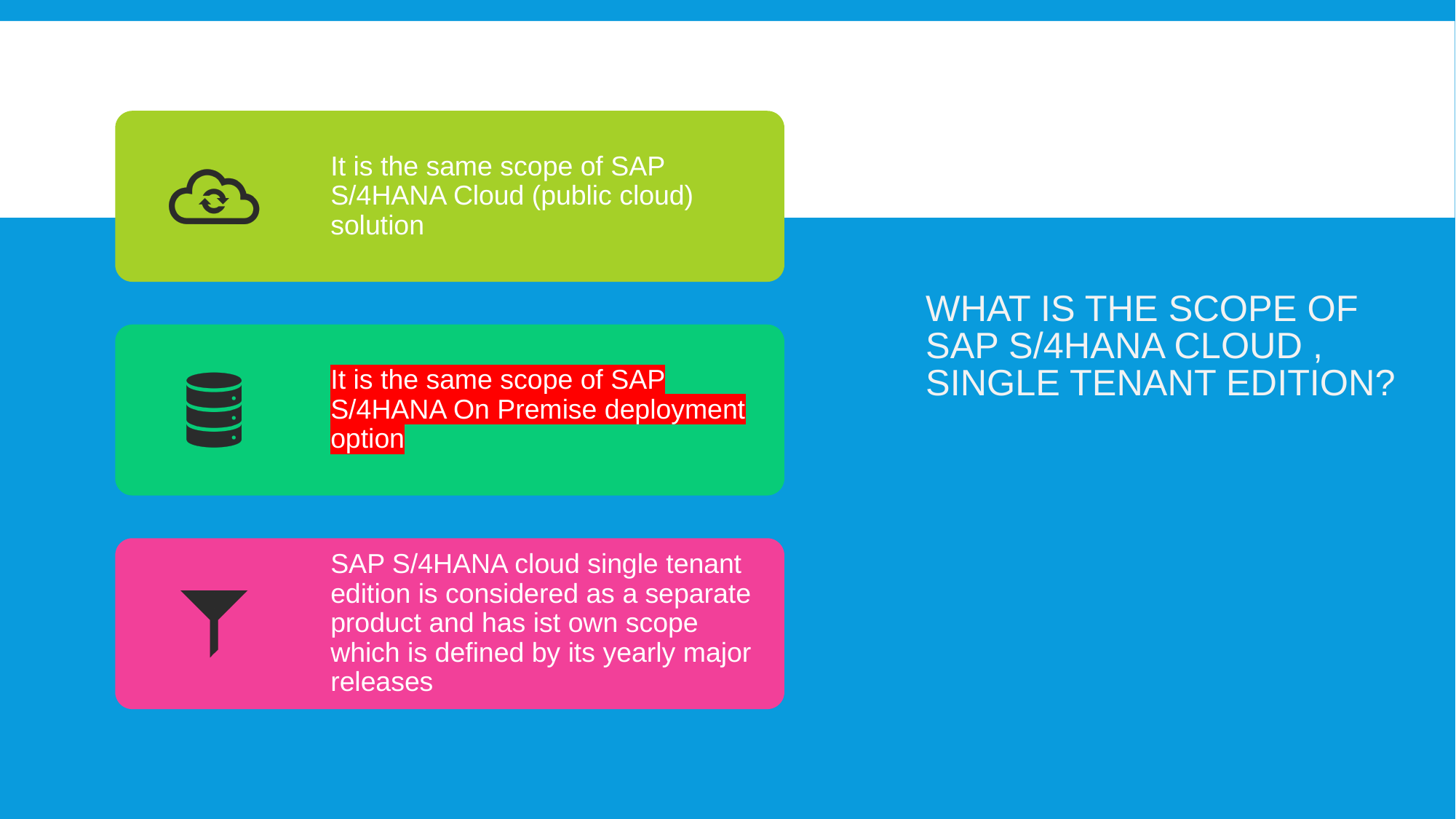

It is the same scope of SAP S/4HANA Cloud (public cloud) solution
It is the same scope of SAP S/4HANA On Premise deployment option
SAP S/4HANA cloud single tenant edition is considered as a separate product and has ist own scope which is defined by its yearly major releases
# What is the Scope of SAP S/4HANA Cloud , single tenant edition?